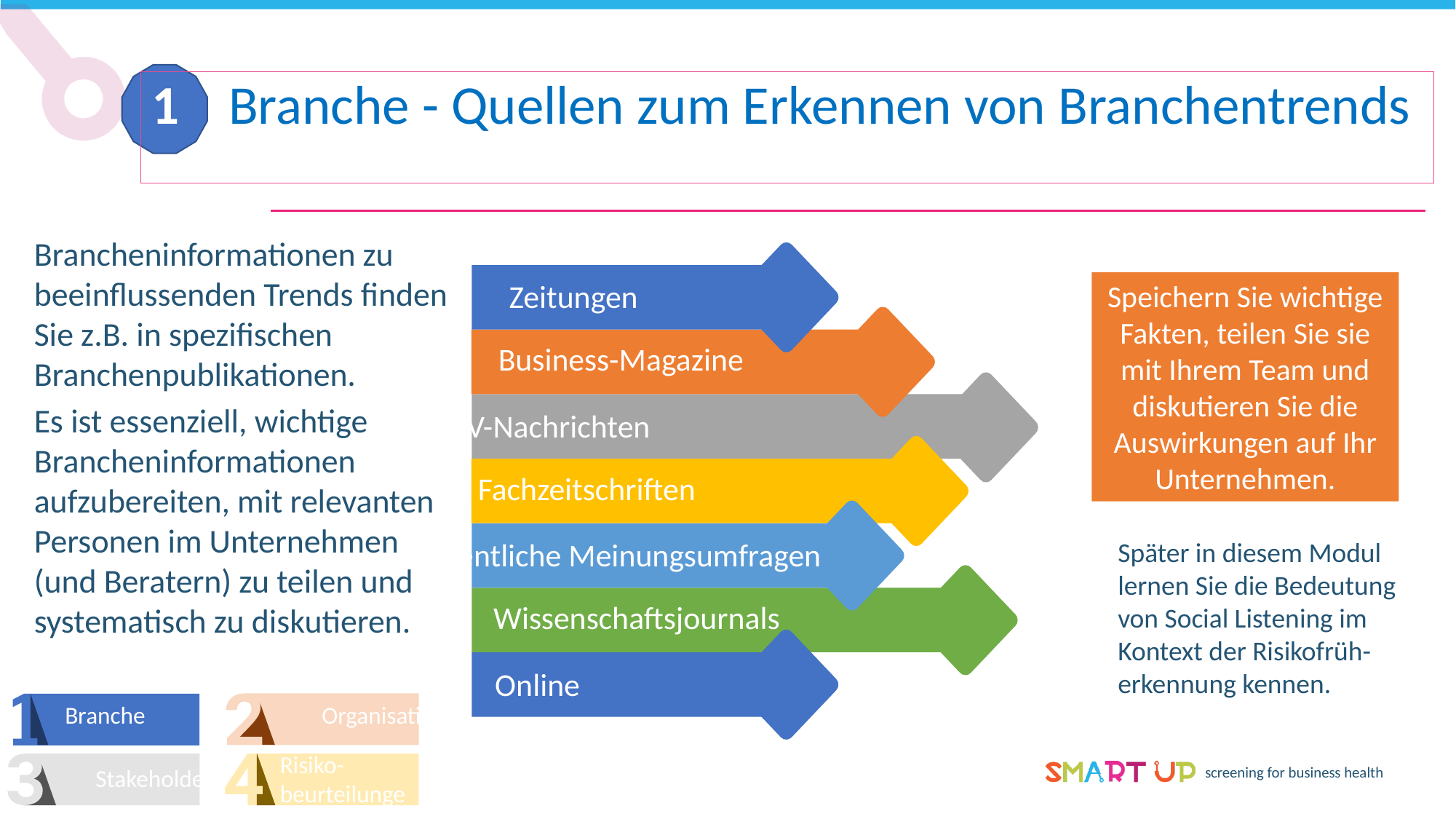

1    Branche - Quellen zum Erkennen von Branchentrends
Brancheninformationen zu beeinflussenden Trends finden Sie z.B. in spezifischen Branchenpublikationen.
Es ist essenziell, wichtige Brancheninformationen aufzubereiten, mit relevanten Personen im Unternehmen (und Beratern) zu teilen und systematisch zu diskutieren.

Zeitungen
Speichern Sie wichtige Fakten, teilen Sie sie mit Ihrem Team und diskutieren Sie die Auswirkungen auf Ihr Unternehmen.

Business-Magazine

TV-Nachrichten

Fachzeitschriften

Öffentliche Meinungsumfragen
Später in diesem Modul lernen Sie die Bedeutung von Social Listening im Kontext der Risikofrüh-erkennung kennen.

Wissenschaftsjournals

Online

Branche
Organisation

Risiko- beurteilungen

Stakeholder